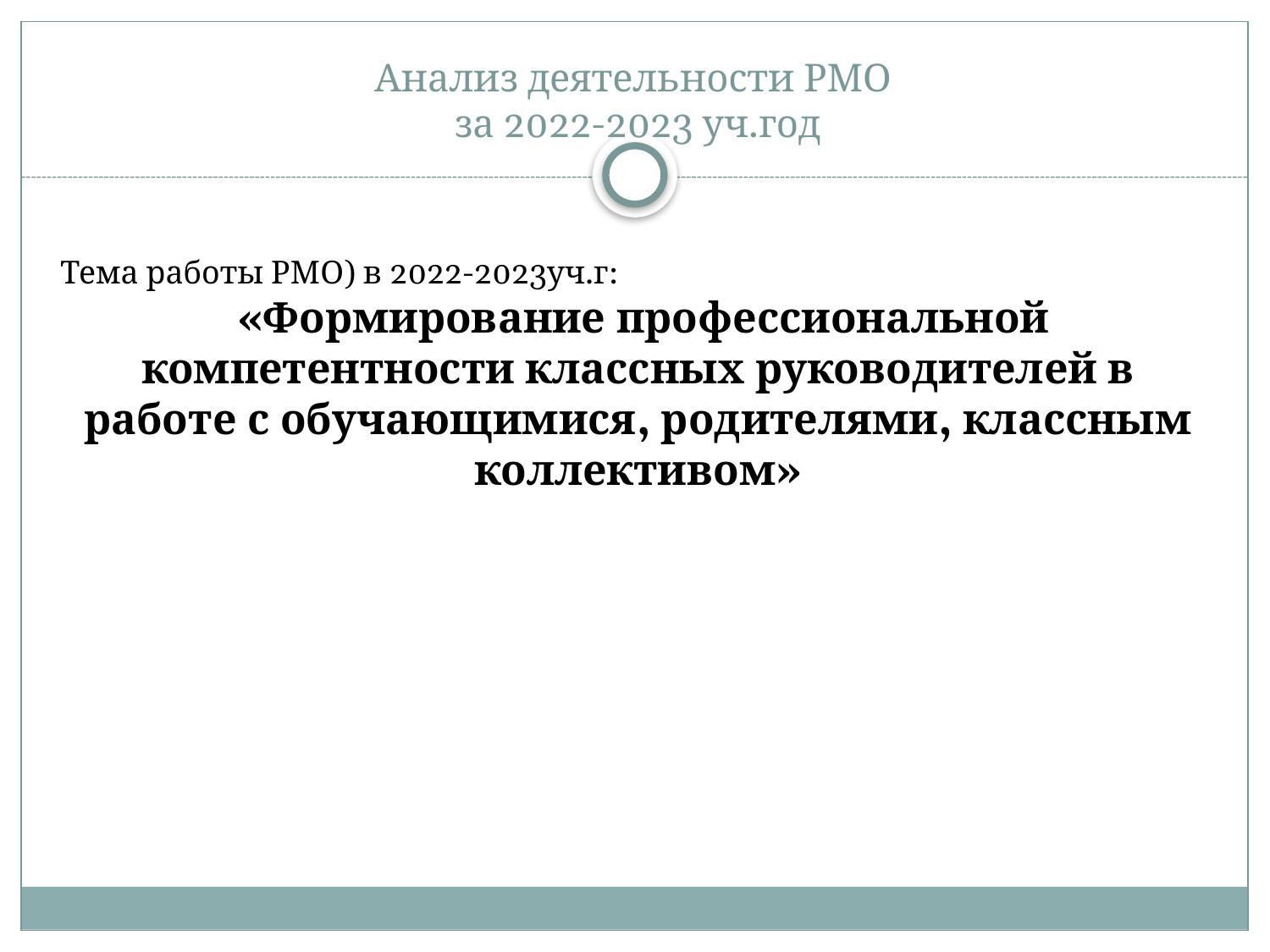

# Анализ деятельности РМО за 2022-2023 уч.год
Тема работы РМО) в 2022-2023уч.г:
 «Формирование профессиональной компетентности классных руководителей в работе с обучающимися, родителями, классным коллективом»